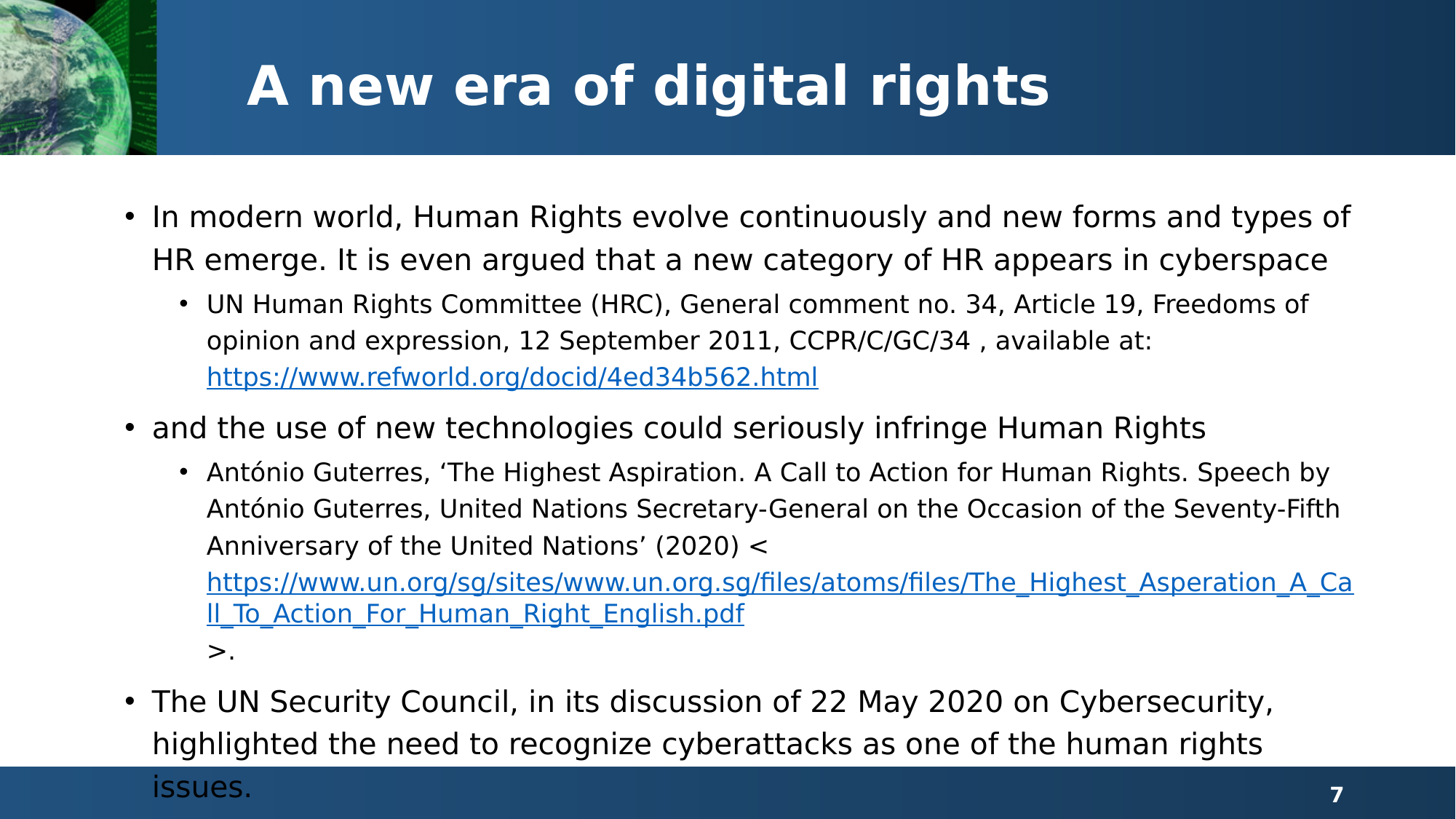

# A new era of digital rights
In modern world, Human Rights evolve continuously and new forms and types of HR emerge. It is even argued that a new category of HR appears in cyberspace
UN Human Rights Committee (HRC), General comment no. 34, Article 19, Freedoms of opinion and expression, 12 September 2011, CCPR/C/GC/34 , available at: https://www.refworld.org/docid/4ed34b562.html
and the use of new technologies could seriously infringe Human Rights
António Guterres, ‘The Highest Aspiration. A Call to Action for Human Rights. Speech by António Guterres, United Nations Secretary-General on the Occasion of the Seventy-Fifth Anniversary of the United Nations’ (2020) <https://www.un.org/sg/sites/www.un.org.sg/files/atoms/files/The_Highest_Asperation_A_Call_To_Action_For_Human_Right_English.pdf>.
The UN Security Council, in its discussion of 22 May 2020 on Cybersecurity, highlighted the need to recognize cyberattacks as one of the human rights issues.
7